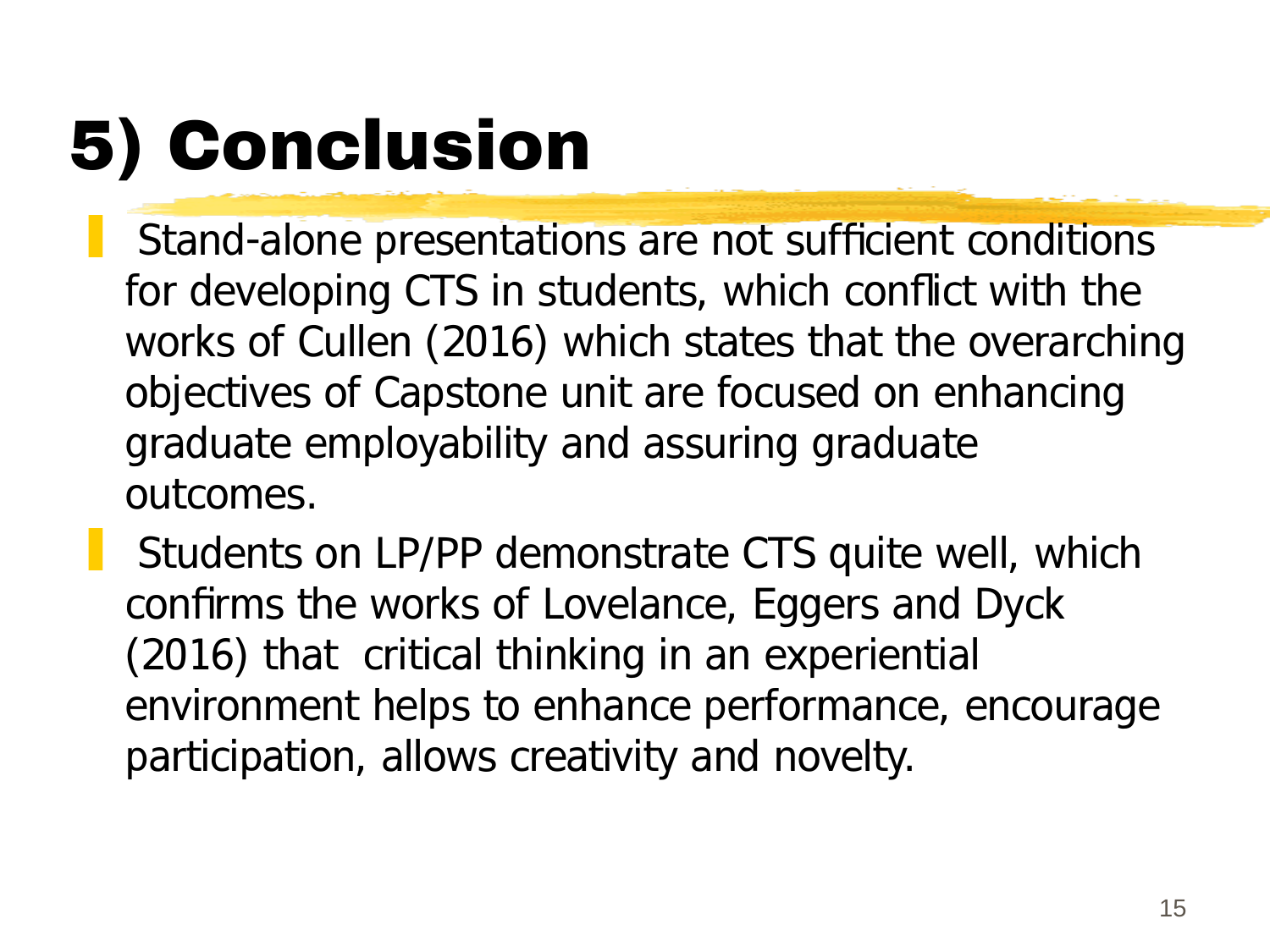

# 5) Conclusion
 Stand-alone presentations are not sufficient conditions for developing CTS in students, which conflict with the works of Cullen (2016) which states that the overarching objectives of Capstone unit are focused on enhancing graduate employability and assuring graduate outcomes.
 Students on LP/PP demonstrate CTS quite well, which confirms the works of Lovelance, Eggers and Dyck (2016) that  critical thinking in an experiential environment helps to enhance performance, encourage participation, allows creativity and novelty.

15